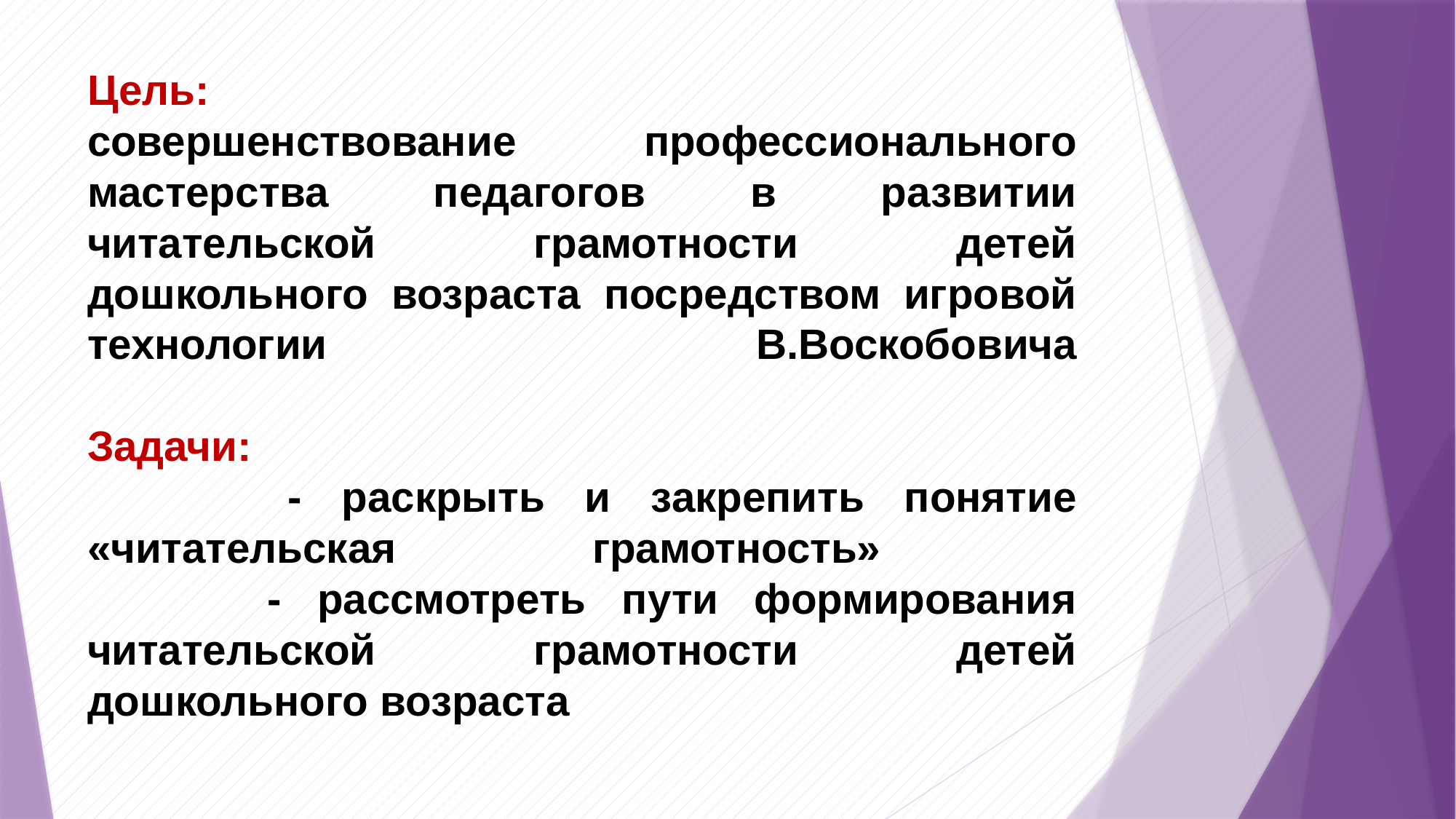

Цель:
совершенствование профессионального мастерства педагогов в развитии читательской грамотности детей дошкольного возраста посредством игровой технологии В.Воскобовича
Задачи:
     - раскрыть и закрепить понятие «читательская грамотность»
     - рассмотреть пути формирования читательской грамотности детей дошкольного возраста